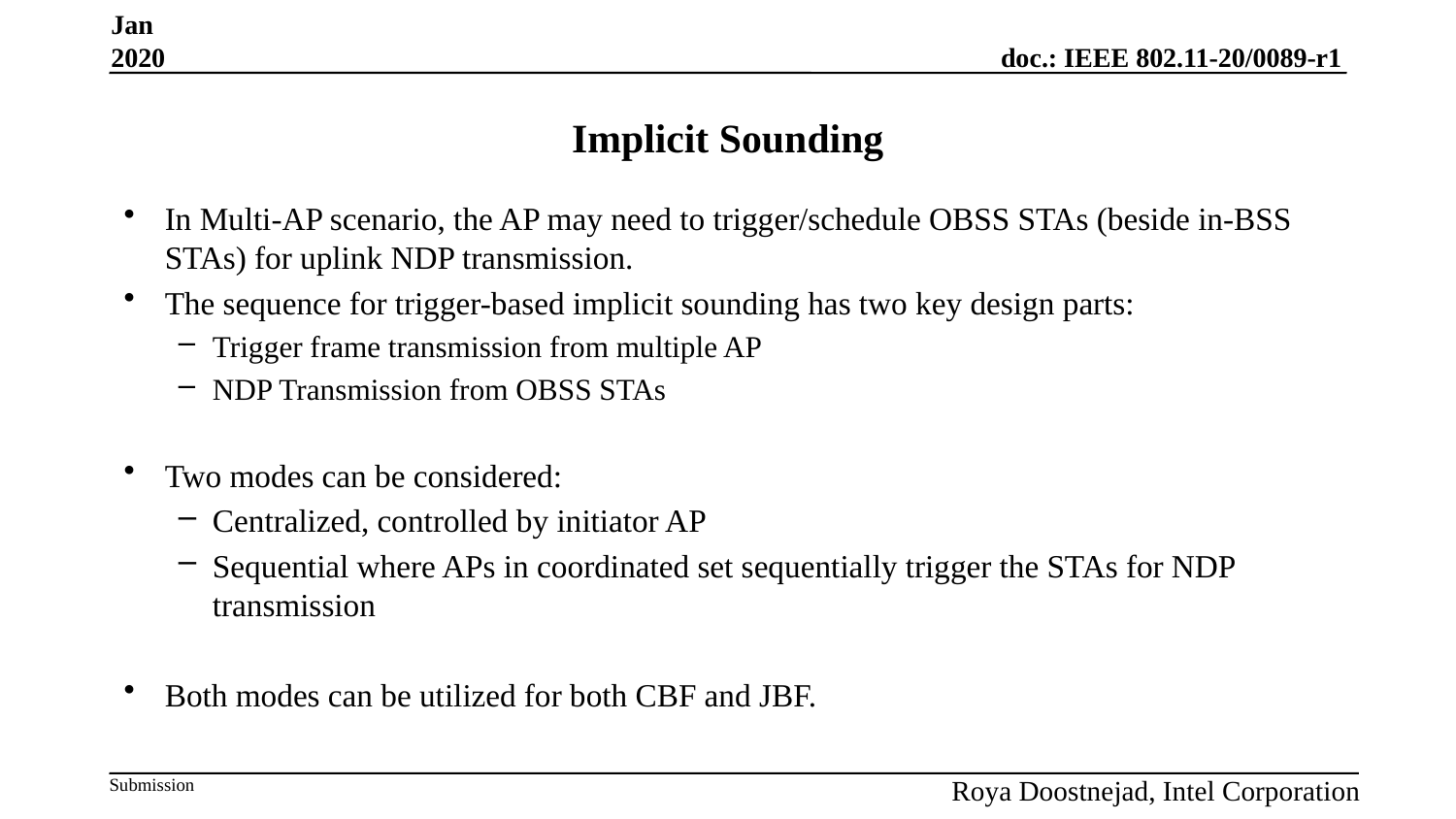

Jan 2020
# Implicit Sounding
In Multi-AP scenario, the AP may need to trigger/schedule OBSS STAs (beside in-BSS STAs) for uplink NDP transmission.
The sequence for trigger-based implicit sounding has two key design parts:
Trigger frame transmission from multiple AP
NDP Transmission from OBSS STAs

Two modes can be considered:
Centralized, controlled by initiator AP
Sequential where APs in coordinated set sequentially trigger the STAs for NDP transmission

Both modes can be utilized for both CBF and JBF.

Roya Doostnejad, Intel Corporation